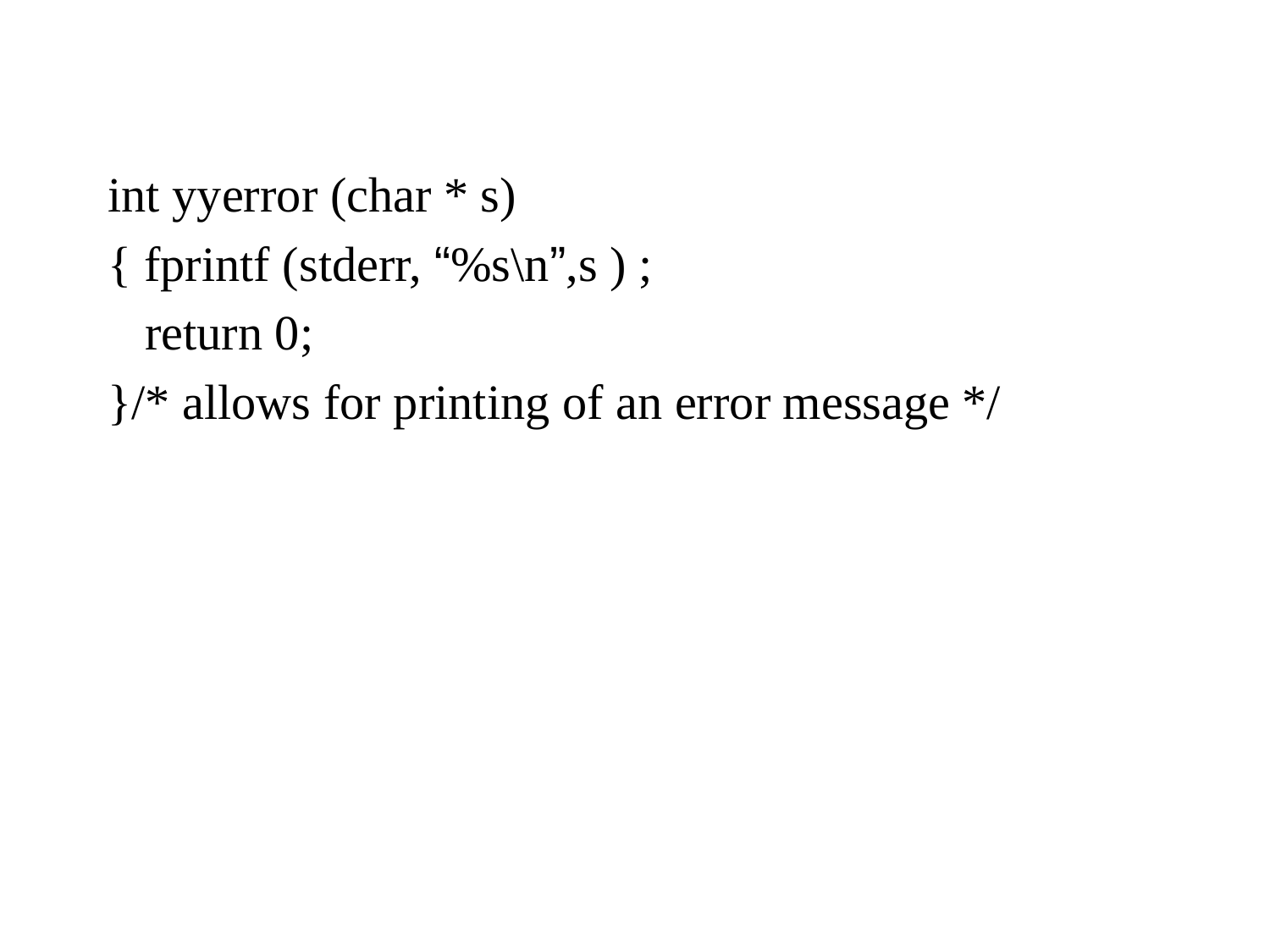

int yyerror (char * s)
{ fprintf (stderr, “%s\n”,s ) ;
   return 0;
}/* allows for printing of an error message */